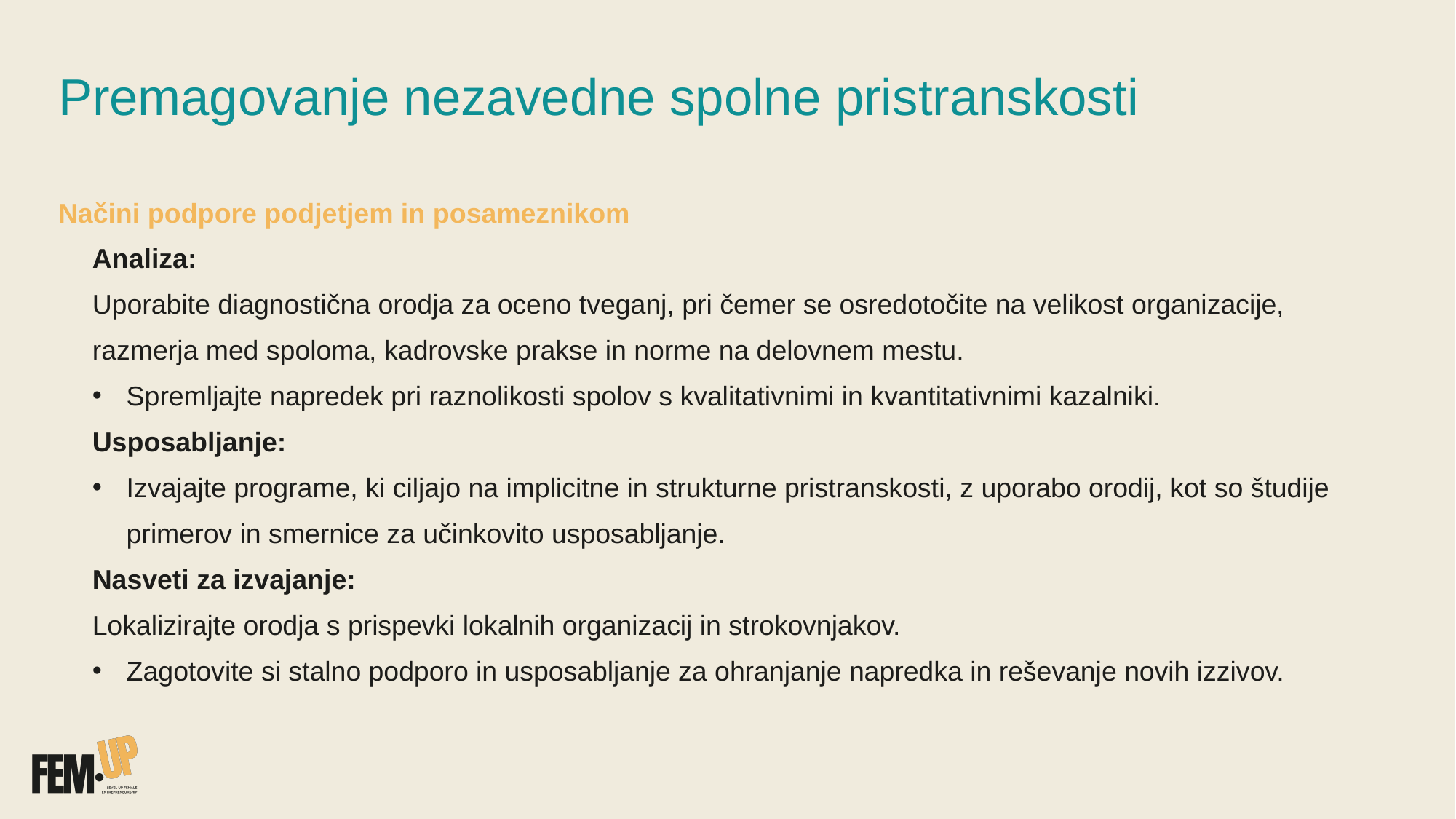

# Premagovanje nezavedne spolne pristranskosti
Načini podpore podjetjem in posameznikom
Analiza:
Uporabite diagnostična orodja za oceno tveganj, pri čemer se osredotočite na velikost organizacije, razmerja med spoloma, kadrovske prakse in norme na delovnem mestu.
Spremljajte napredek pri raznolikosti spolov s kvalitativnimi in kvantitativnimi kazalniki.
Usposabljanje:
Izvajajte programe, ki ciljajo na implicitne in strukturne pristranskosti, z uporabo orodij, kot so študije primerov in smernice za učinkovito usposabljanje.
Nasveti za izvajanje:
Lokalizirajte orodja s prispevki lokalnih organizacij in strokovnjakov.
Zagotovite si stalno podporo in usposabljanje za ohranjanje napredka in reševanje novih izzivov.